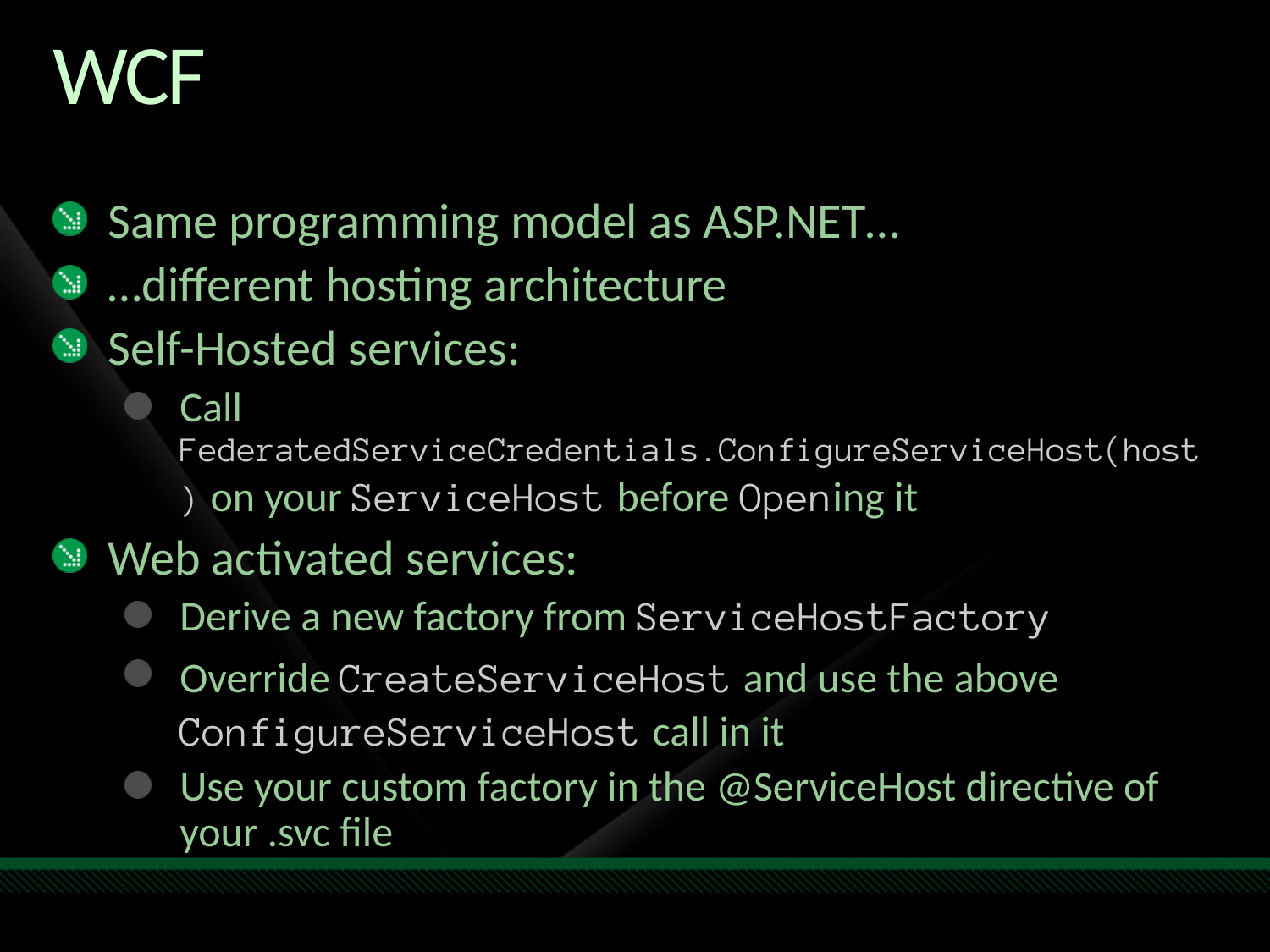

# WCF
Same programming model as ASP.NET…
…different hosting architecture
Self-Hosted services:
Call FederatedServiceCredentials.ConfigureServiceHost(host) on your ServiceHost before Opening it
Web activated services:
Derive a new factory from ServiceHostFactory
Override CreateServiceHost and use the above ConfigureServiceHost call in it
Use your custom factory in the @ServiceHost directive of your .svc file